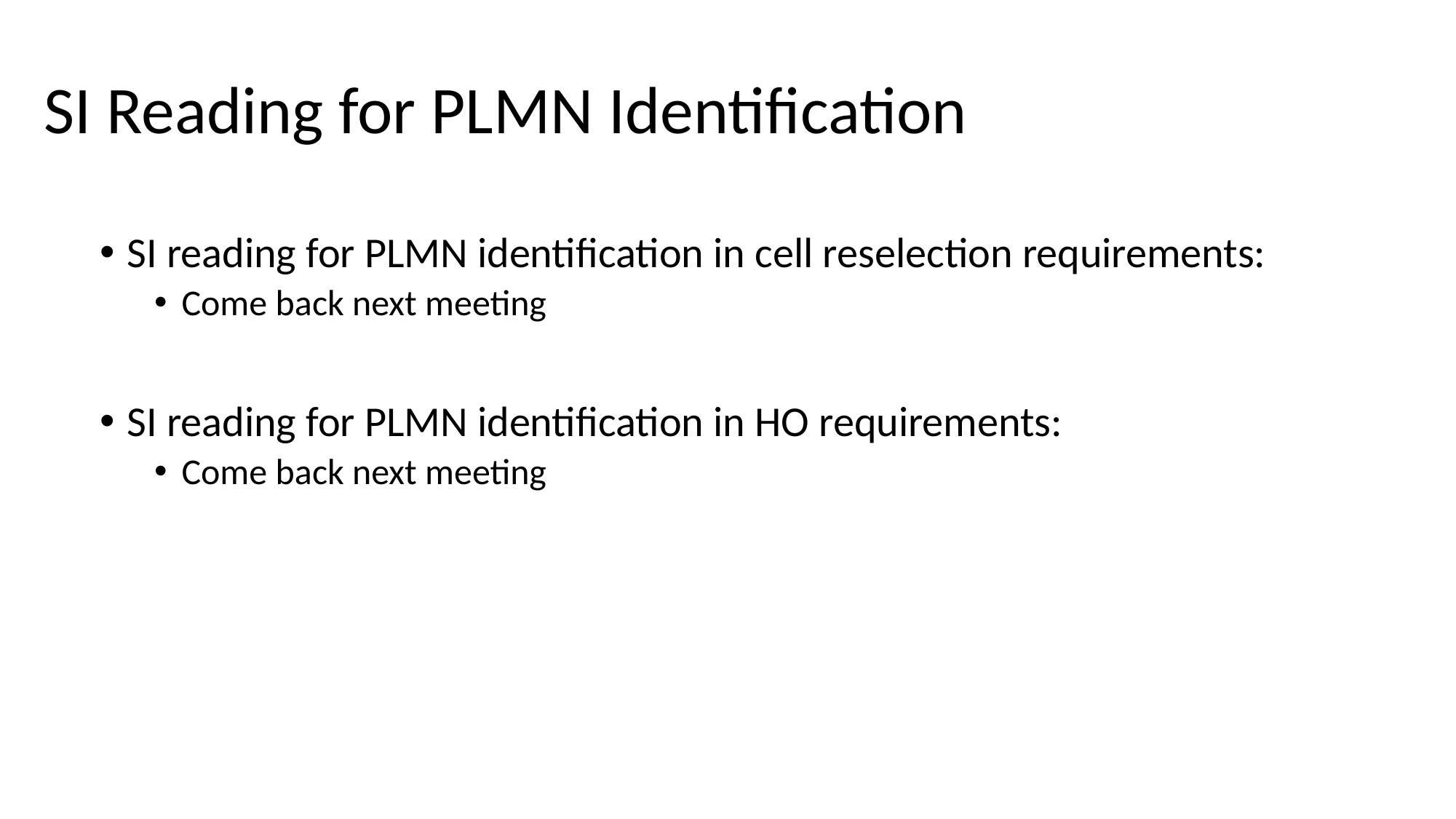

# SI Reading for PLMN Identification
SI reading for PLMN identification in cell reselection requirements:
Come back next meeting

SI reading for PLMN identification in HO requirements:
Come back next meeting